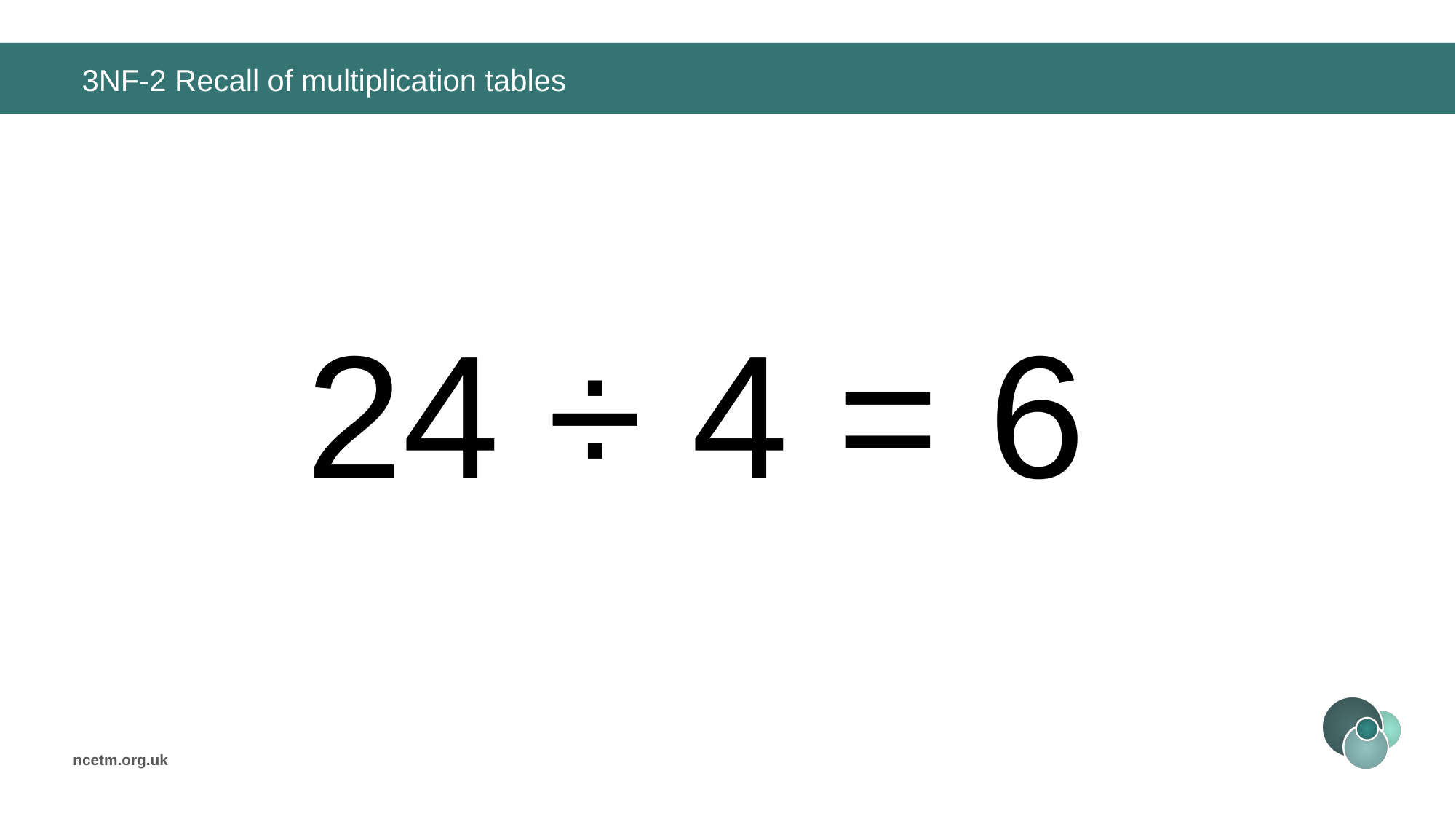

# 3NF-2 Recall of multiplication tables
24 ÷ 4 =
6